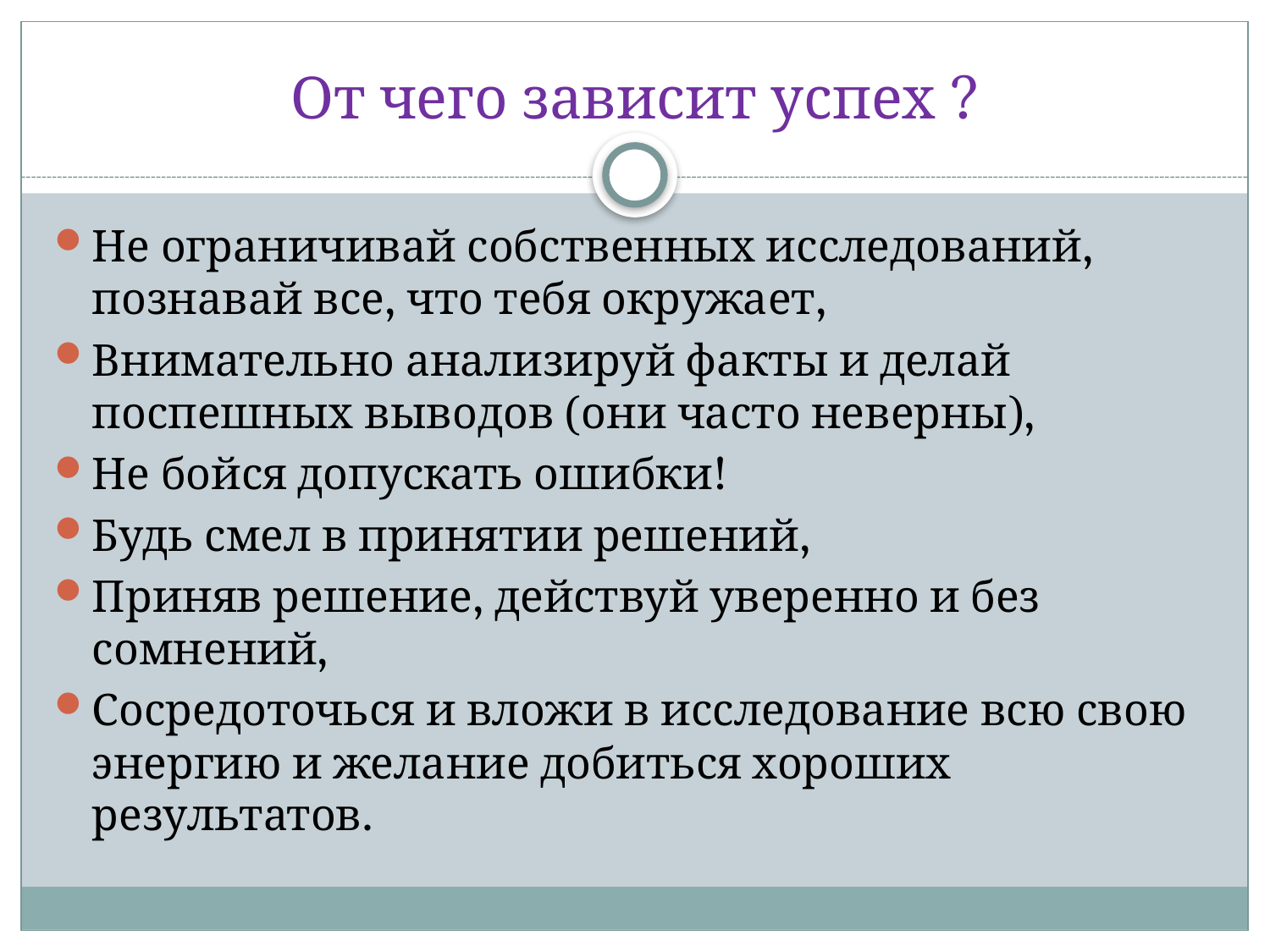

# От чего зависит успех ?
Не ограничивай собственных исследований, познавай все, что тебя окружает,
Внимательно анализируй факты и делай поспешных выводов (они часто неверны),
Не бойся допускать ошибки!
Будь смел в принятии решений,
Приняв решение, действуй уверенно и без сомнений,
Сосредоточься и вложи в исследование всю свою энергию и желание добиться хороших результатов.